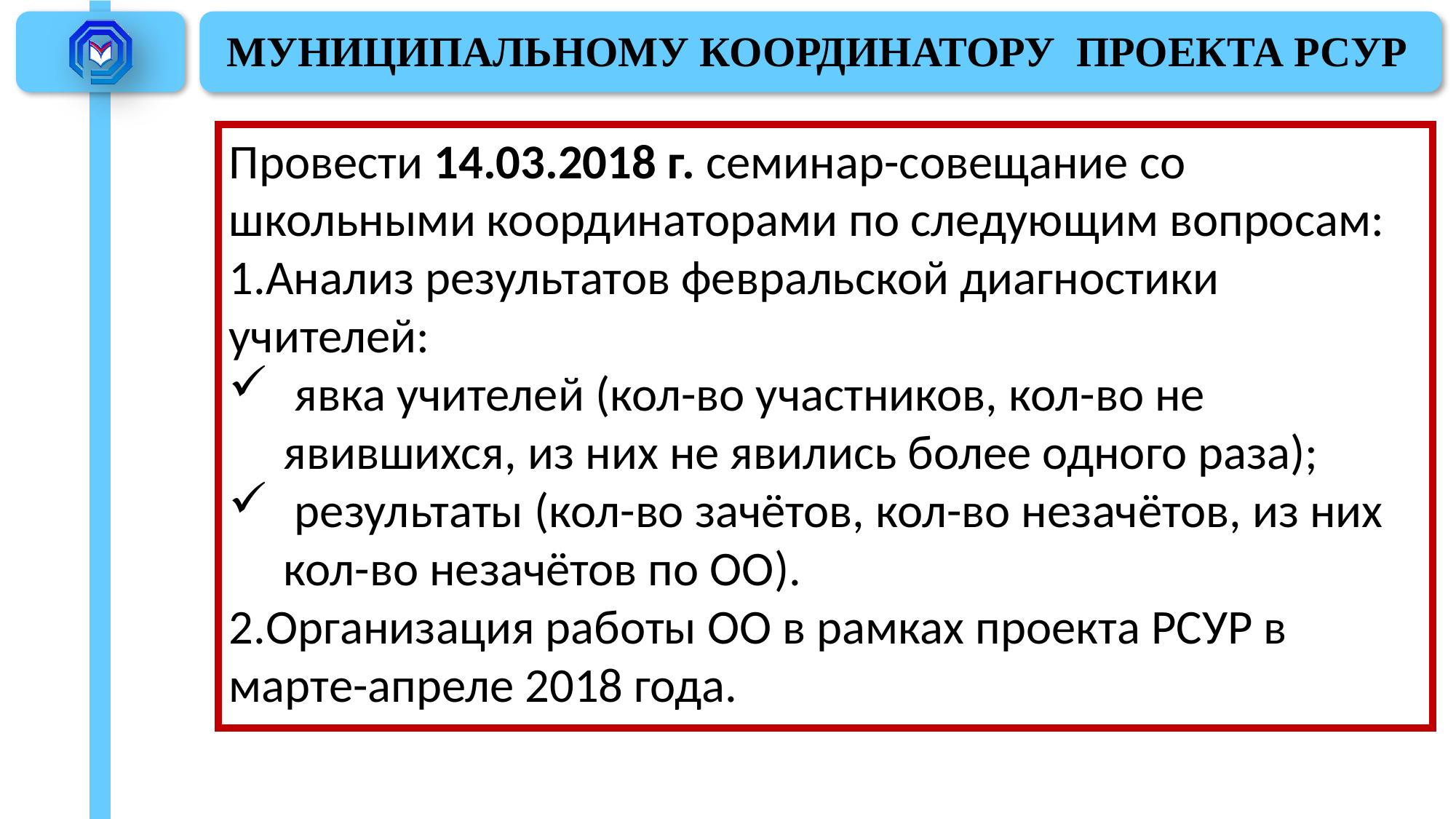

# МУНИЦИПАЛЬНОМУ КООРДИНАТОРУ  ПРОЕКТА РСУР

Провести 14.03.2018 г. семинар-совещание со школьными координаторами по следующим вопросам:
1.Анализ результатов февральской диагностики учителей:
 явка учителей (кол-во участников, кол-во не явившихся, из них не явились более одного раза);
 результаты (кол-во зачётов, кол-во незачётов, из них кол-во незачётов по ОО).
2.Организация работы ОО в рамках проекта РСУР в марте-апреле 2018 года.